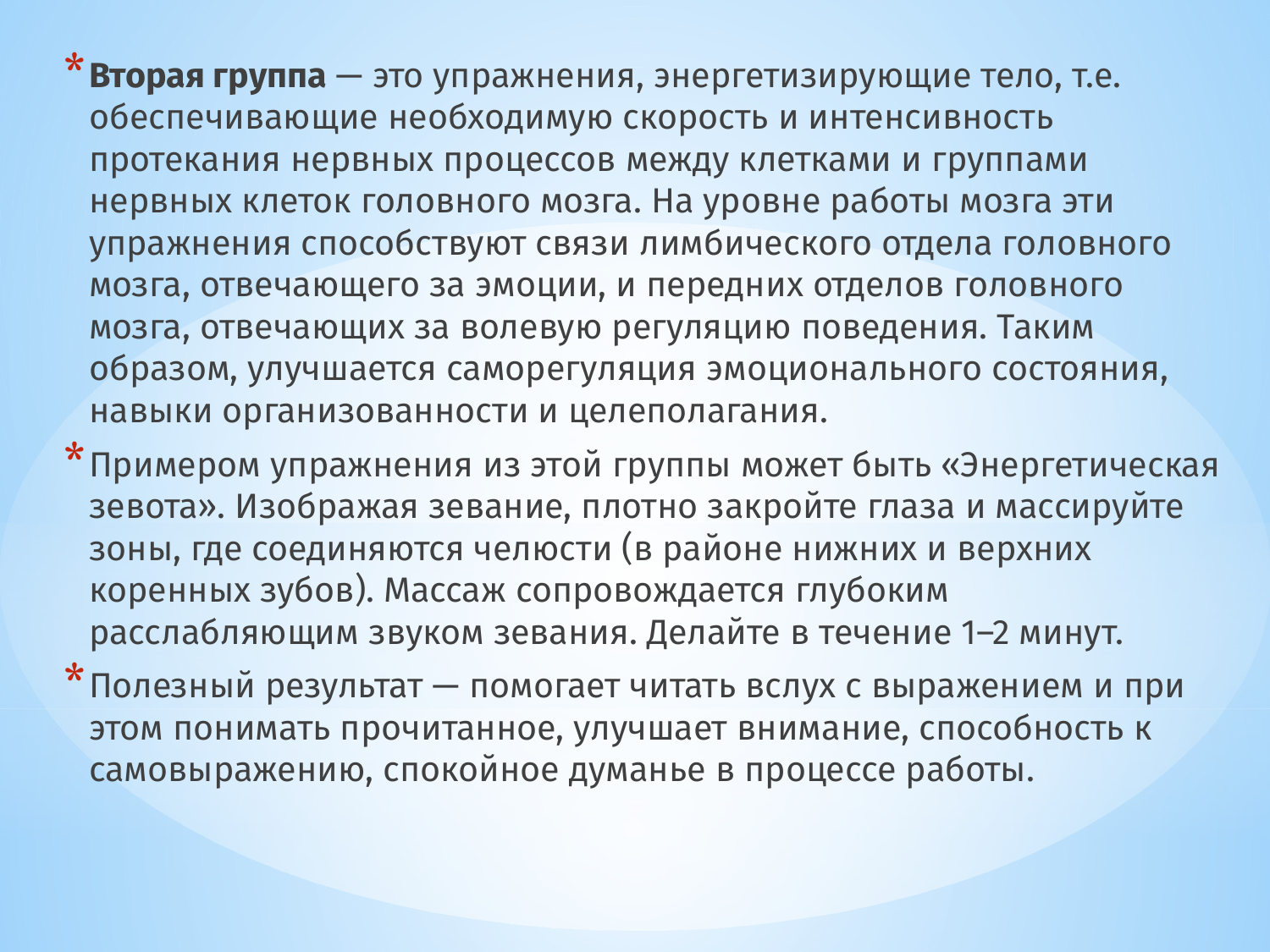

Вторая группа — это упражнения, энергетизирующие тело, т.е. обеспечивающие необходимую скорость и интенсивность протекания нервных процессов между клетками и группами нервных клеток головного мозга. На уровне работы мозга эти упражнения способствуют связи лимбического отдела головного мозга, отвечающего за эмоции, и передних отделов головного мозга, отвечающих за волевую регуляцию поведения. Таким образом, улучшается саморегуляция эмоционального состояния, навыки организованности и целеполагания.
Примером упражнения из этой группы может быть «Энергетическая зевота». Изображая зевание, плотно закройте глаза и массируйте зоны, где соединяются челюсти (в районе нижних и верхних коренных зубов). Массаж сопровождается глубоким расслабляющим звуком зевания. Делайте в течение 1–2 минут.
Полезный результат — помогает читать вслух с выражением и при этом понимать прочитанное, улучшает внимание, способность к самовыражению, спокойное думанье в процессе работы.

#